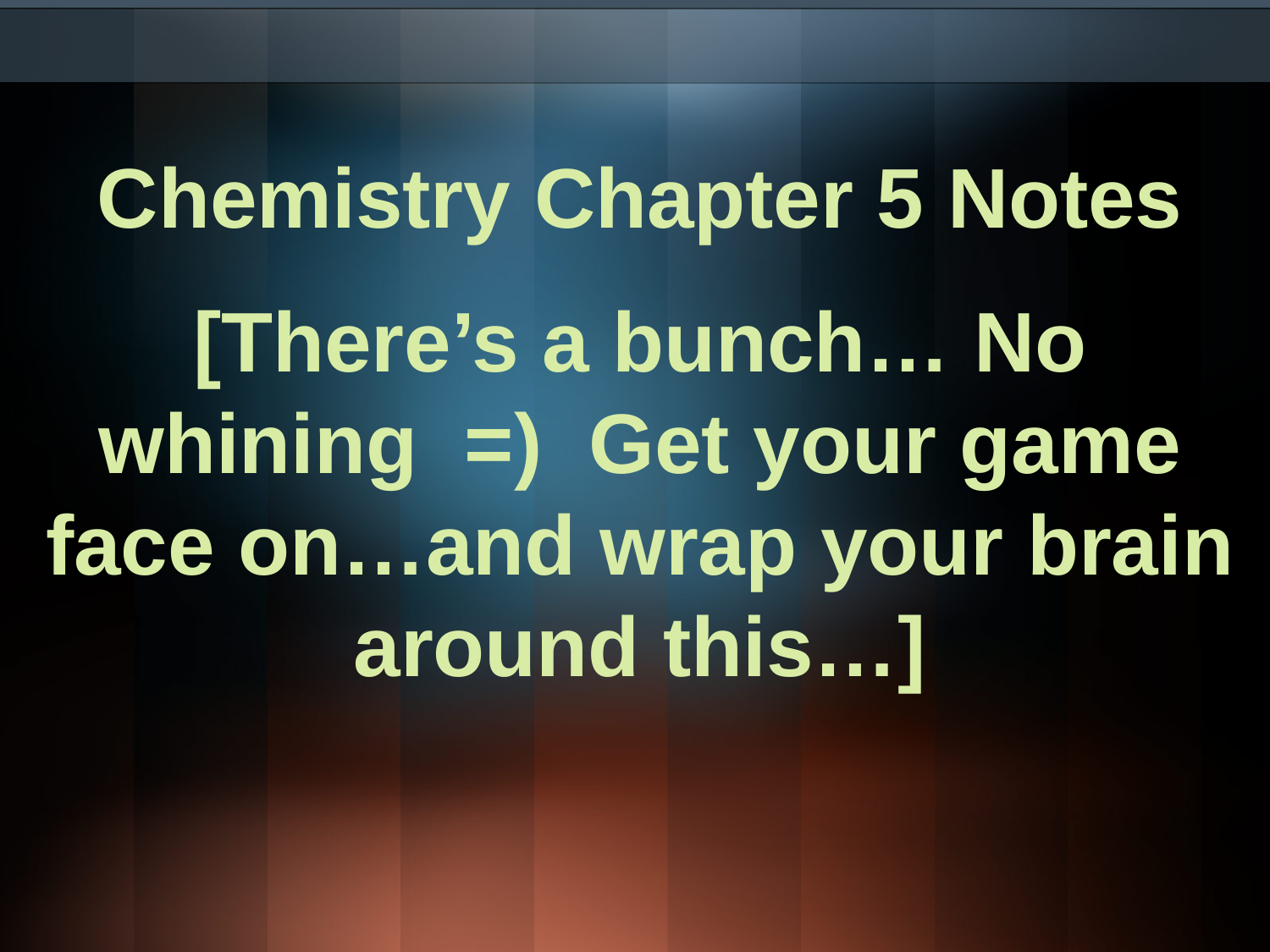

Chemistry Chapter 5 Notes
[There’s a bunch… No whining  =)  Get your game face on…and wrap your brain around this…]